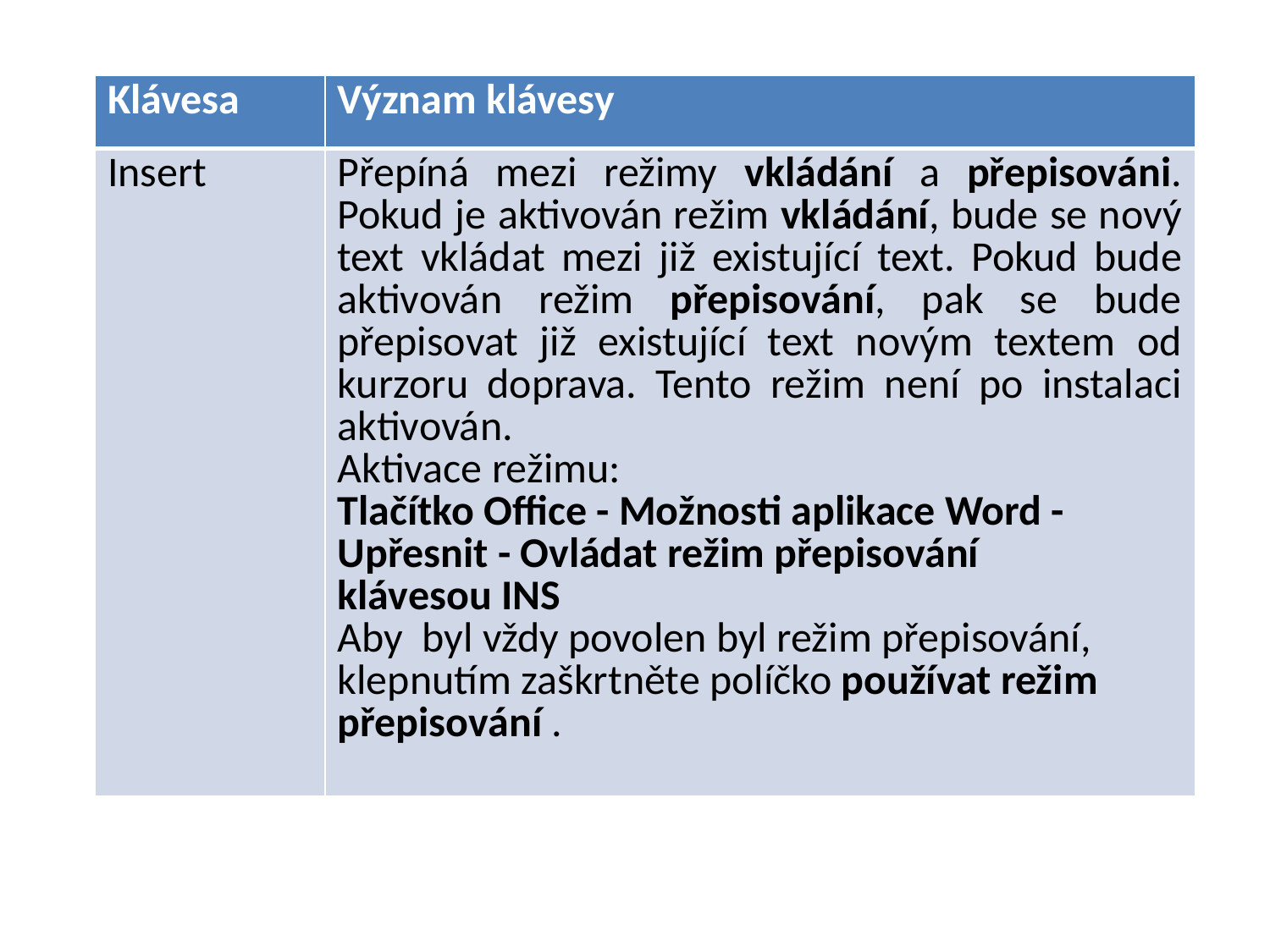

| Klávesa | Význam klávesy |
| --- | --- |
| Insert | Přepíná mezi režimy vkládání a přepisováni. Pokud je aktivován režim vkládání, bude se nový text vkládat mezi již existující text. Pokud bude aktivován režim přepisování, pak se bude přepisovat již existující text novým textem od kurzoru doprava. Tento režim není po instalaci aktivován. Aktivace režimu: Tlačítko Office - Možnosti aplikace Word - Upřesnit - Ovládat režim přepisování klávesou INS Aby byl vždy povolen byl režim přepisování, klepnutím zaškrtněte políčko používat režim přepisování . |